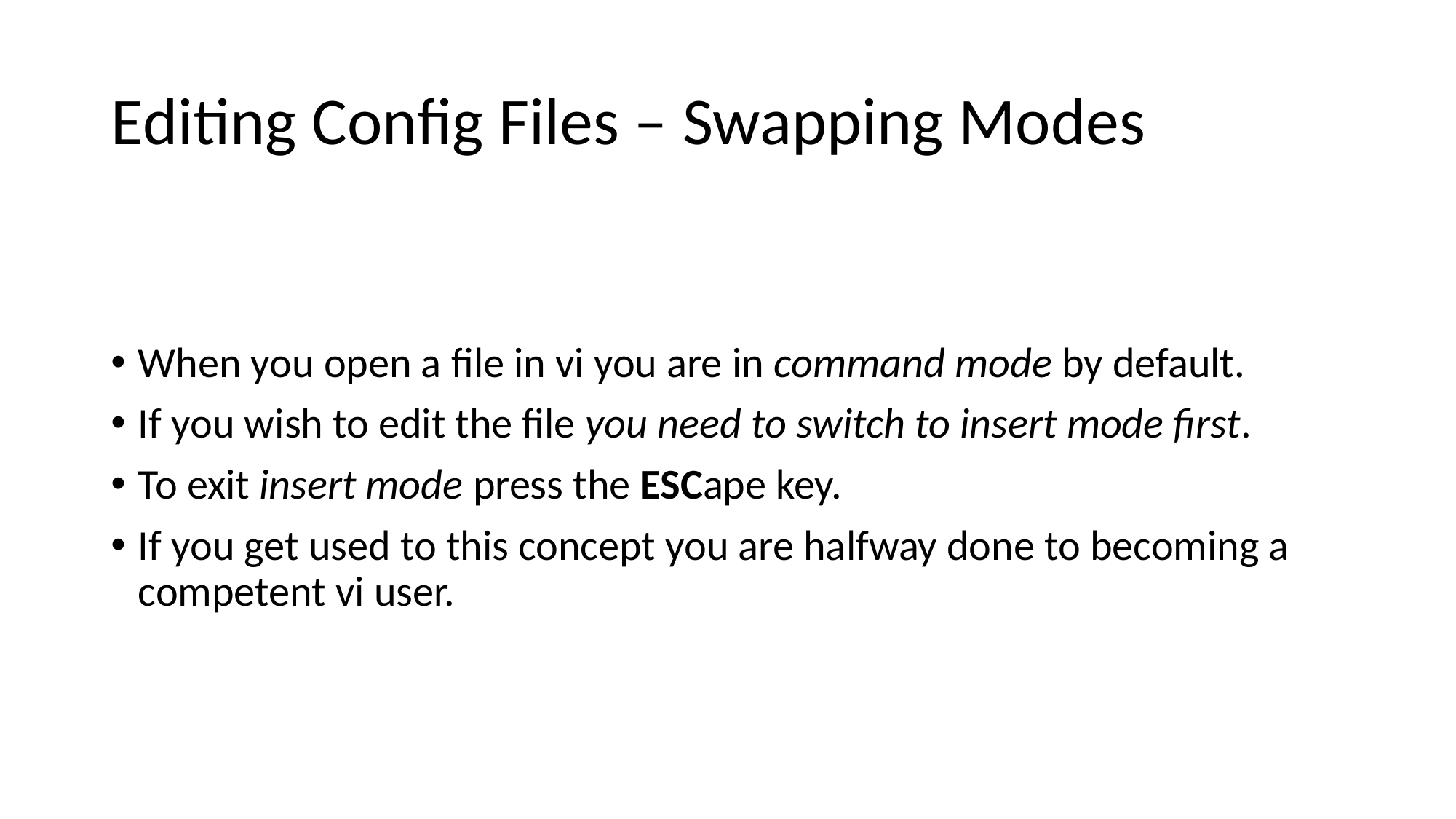

# Editing Config Files – Swapping Modes
When you open a file in vi you are in command mode by default.
If you wish to edit the file you need to switch to insert mode first.
To exit insert mode press the ESCape key.
If you get used to this concept you are halfway done to becoming a competent vi user.